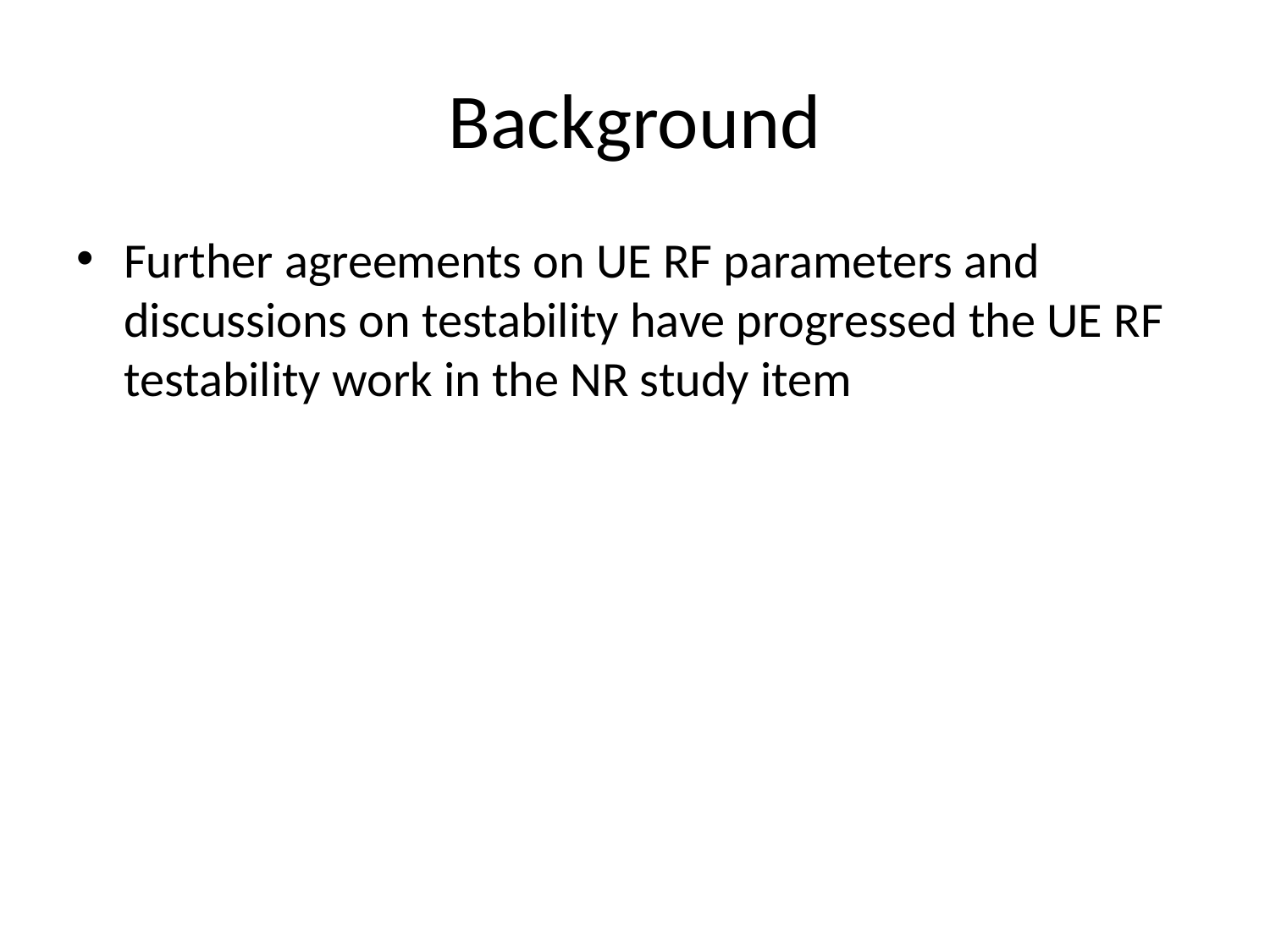

# Background
Further agreements on UE RF parameters and discussions on testability have progressed the UE RF testability work in the NR study item